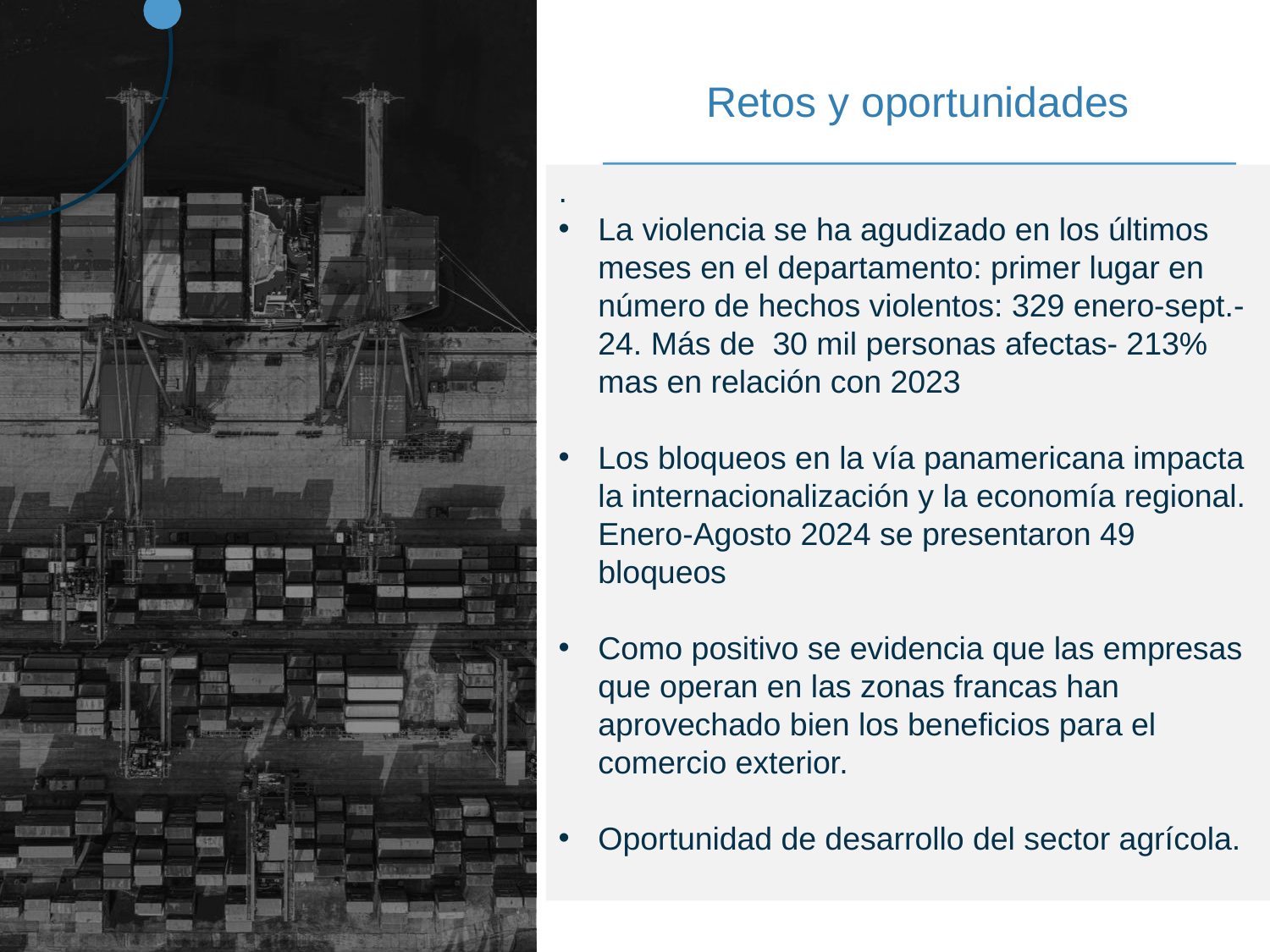

Retos y oportunidades
.
La violencia se ha agudizado en los últimos meses en el departamento: primer lugar en número de hechos violentos: 329 enero-sept.-24. Más de  30 mil personas afectas- 213% mas en relación con 2023

Los bloqueos en la vía panamericana impacta la internacionalización y la economía regional. Enero-Agosto 2024 se presentaron 49 bloqueos

Como positivo se evidencia que las empresas que operan en las zonas francas han aprovechado bien los beneficios para el comercio exterior.

Oportunidad de desarrollo del sector agrícola.